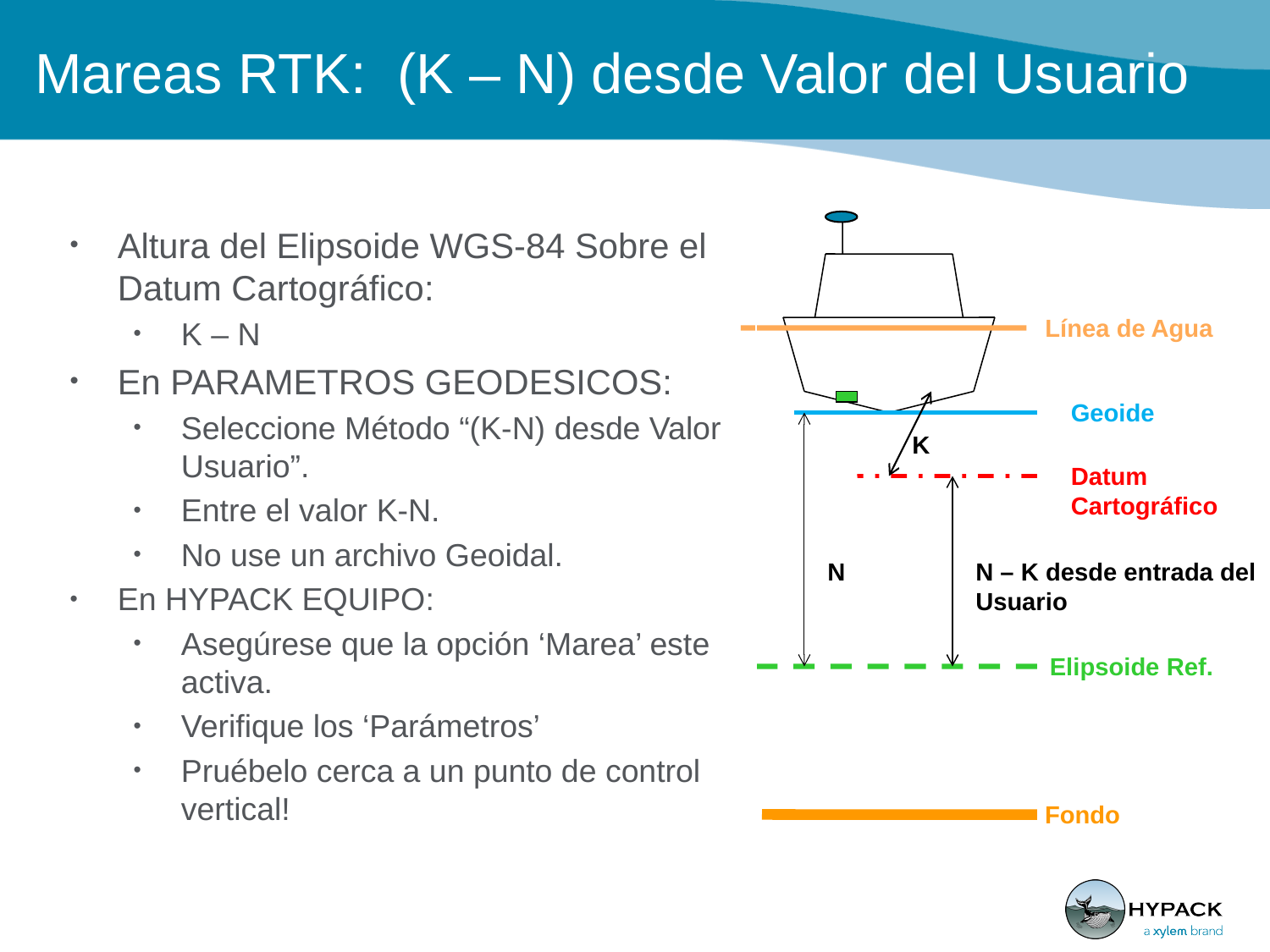

# Mareas RTK:  (K – N) desde Valor del Usuario

Altura del Elipsoide WGS-84 Sobre el Datum Cartográfico:
K – N
En PARAMETROS GEODESICOS:
Seleccione Método “(K-N) desde Valor Usuario”.
Entre el valor K-N.
No use un archivo Geoidal.
En HYPACK EQUIPO:
Asegúrese que la opción ‘Marea’ este activa.
Verifique los ‘Parámetros’
Pruébelo cerca a un punto de control vertical!

Línea de Agua

Geoide
K
Datum Cartográfico

N
N – K desde entrada del Usuario
Elipsoide Ref.

Fondo